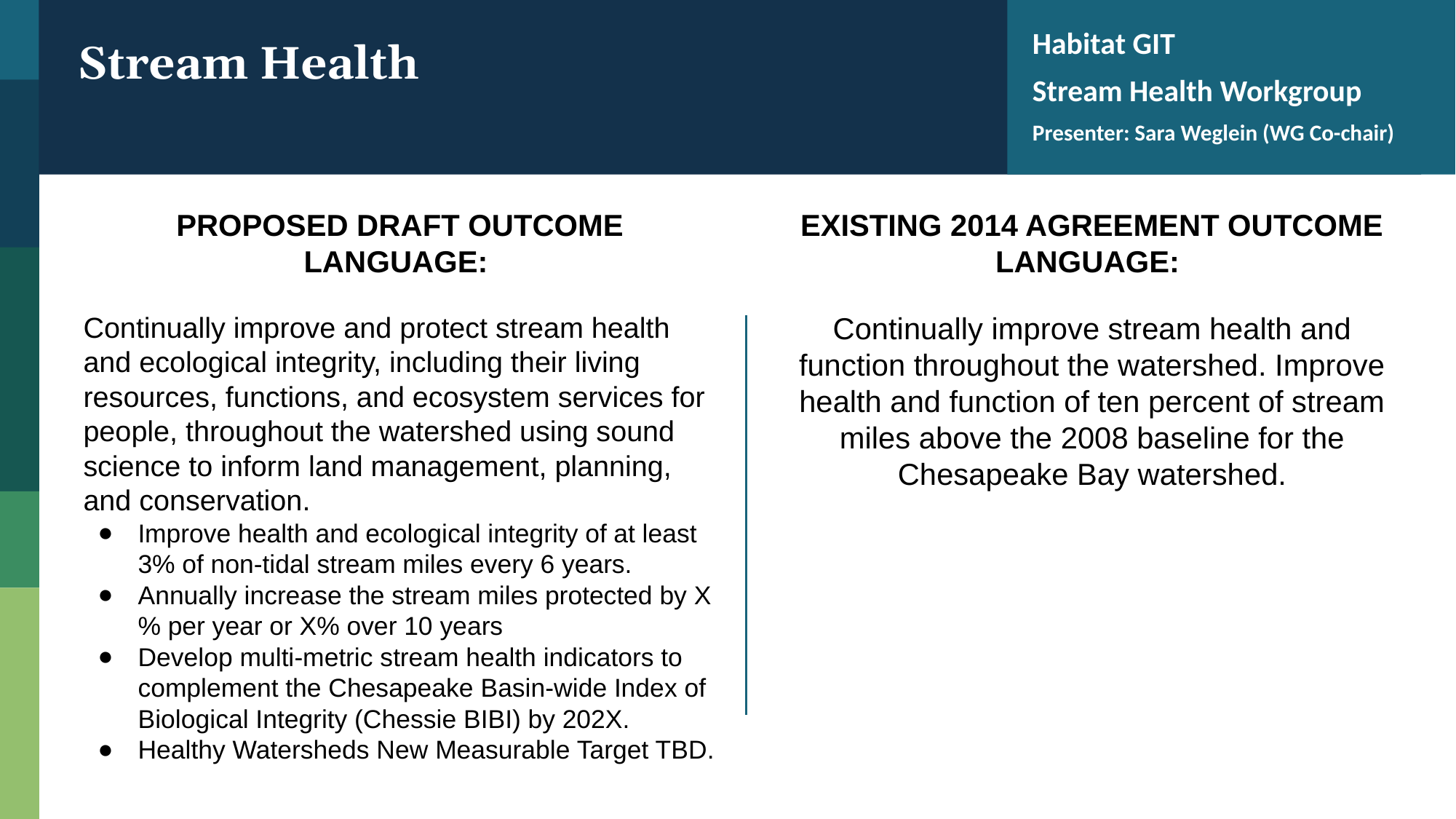

Habitat GIT
Stream Health Workgroup
Presenter: Sara Weglein (WG Co-chair)
Stream Health
PROPOSED DRAFT OUTCOME LANGUAGE:

EXISTING 2014 AGREEMENT OUTCOME LANGUAGE:
Continually improve stream health and function throughout the watershed. Improve health and function of ten percent of stream miles above the 2008 baseline for the Chesapeake Bay watershed.

Continually improve and protect stream health and ecological integrity, including their living resources, functions, and ecosystem services for people, throughout the watershed using sound science to inform land management, planning, and conservation.
Improve health and ecological integrity of at least 3% of non-tidal stream miles every 6 years.
Annually increase the stream miles protected by X% per year or X% over 10 years
Develop multi-metric stream health indicators to complement the Chesapeake Basin-wide Index of Biological Integrity (Chessie BIBI) by 202X.
Healthy Watersheds New Measurable Target TBD.